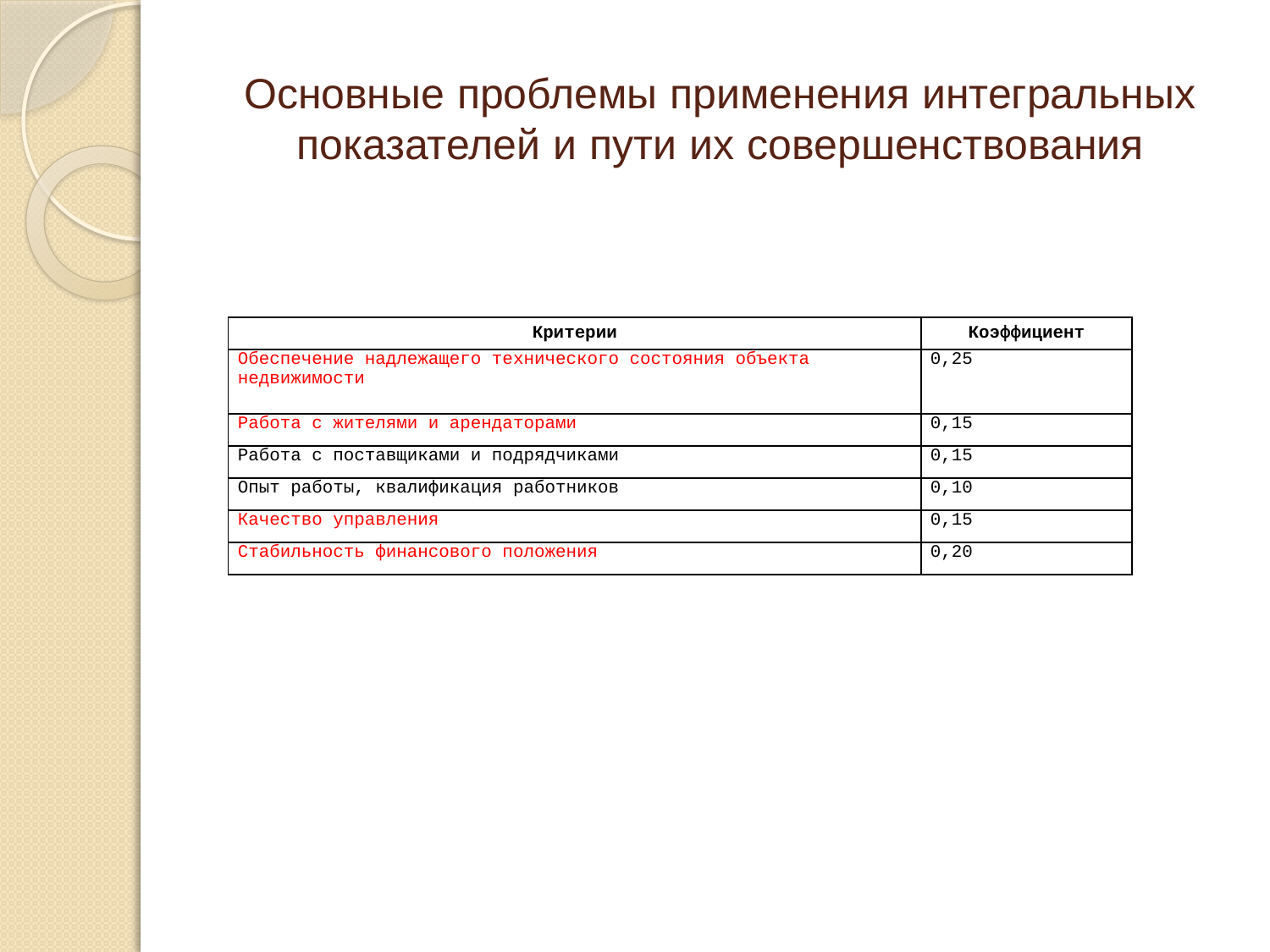

# Основные проблемы применения интегральных показателей и пути их совершенствования
| Критерии | Коэффициент |
| --- | --- |
| Обеспечение надлежащего технического состояния объекта недвижимости | 0,25 |
| Работа с жителями и арендаторами | 0,15 |
| Работа с поставщиками и подрядчиками | 0,15 |
| Опыт работы, квалификация работников | 0,10 |
| Качество управления | 0,15 |
| Стабильность финансового положения | 0,20 |